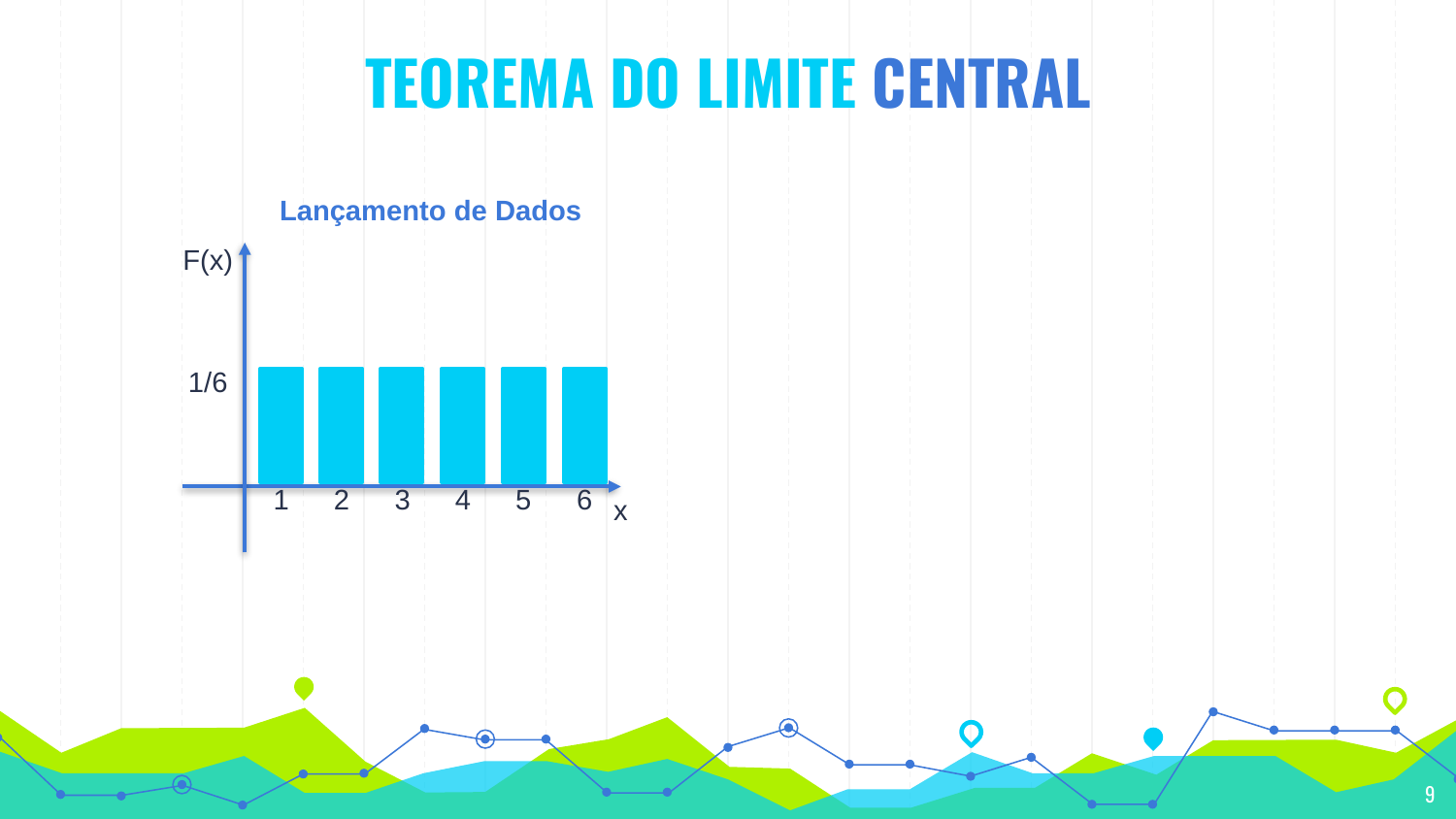

TEOREMA DO LIMITE CENTRAL
Lançamento de Dados
F(x)
1/6

1
2
3
4
5
6
x
9